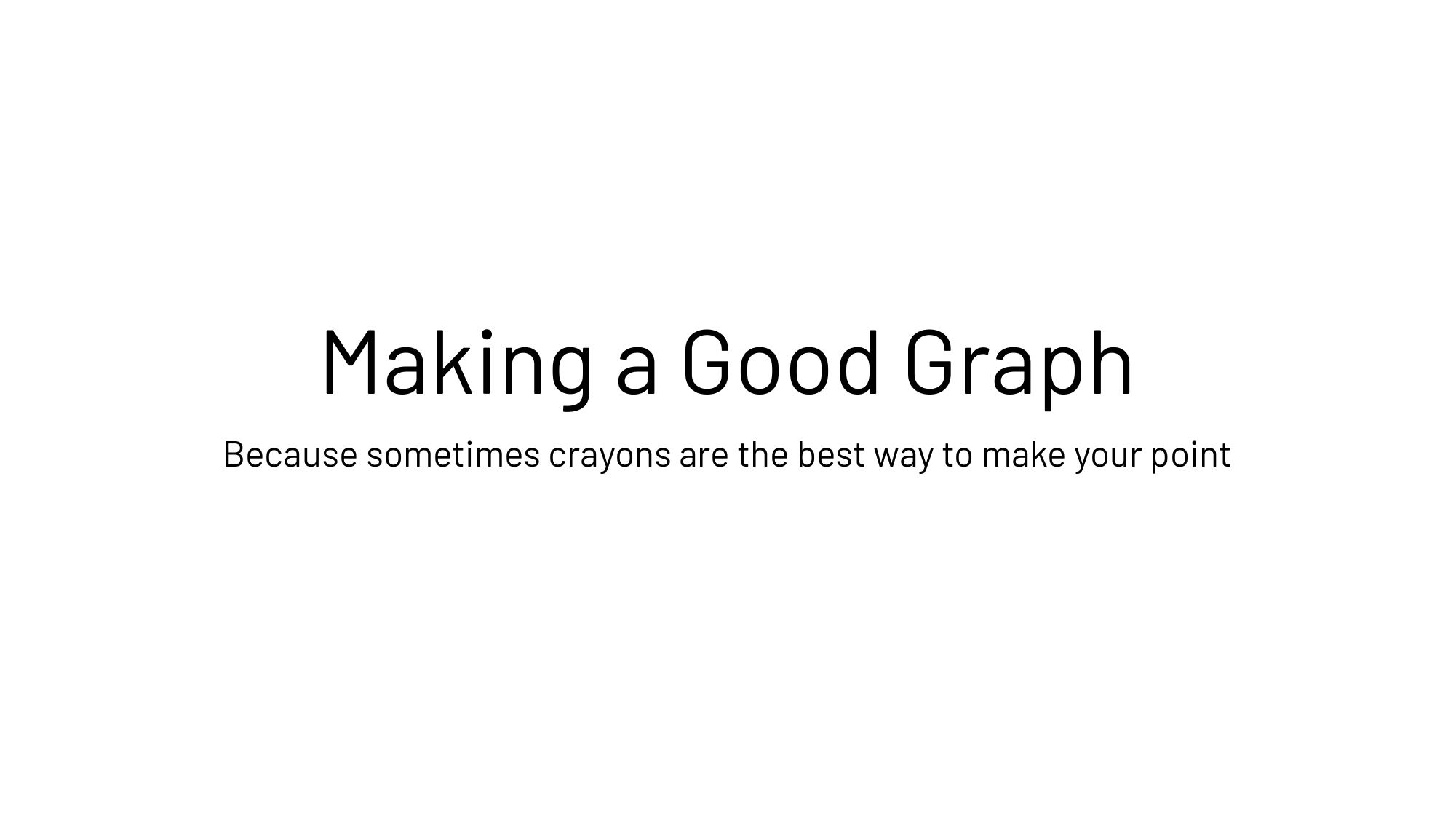

# Making a Good Graph
Because sometimes crayons are the best way to make your point